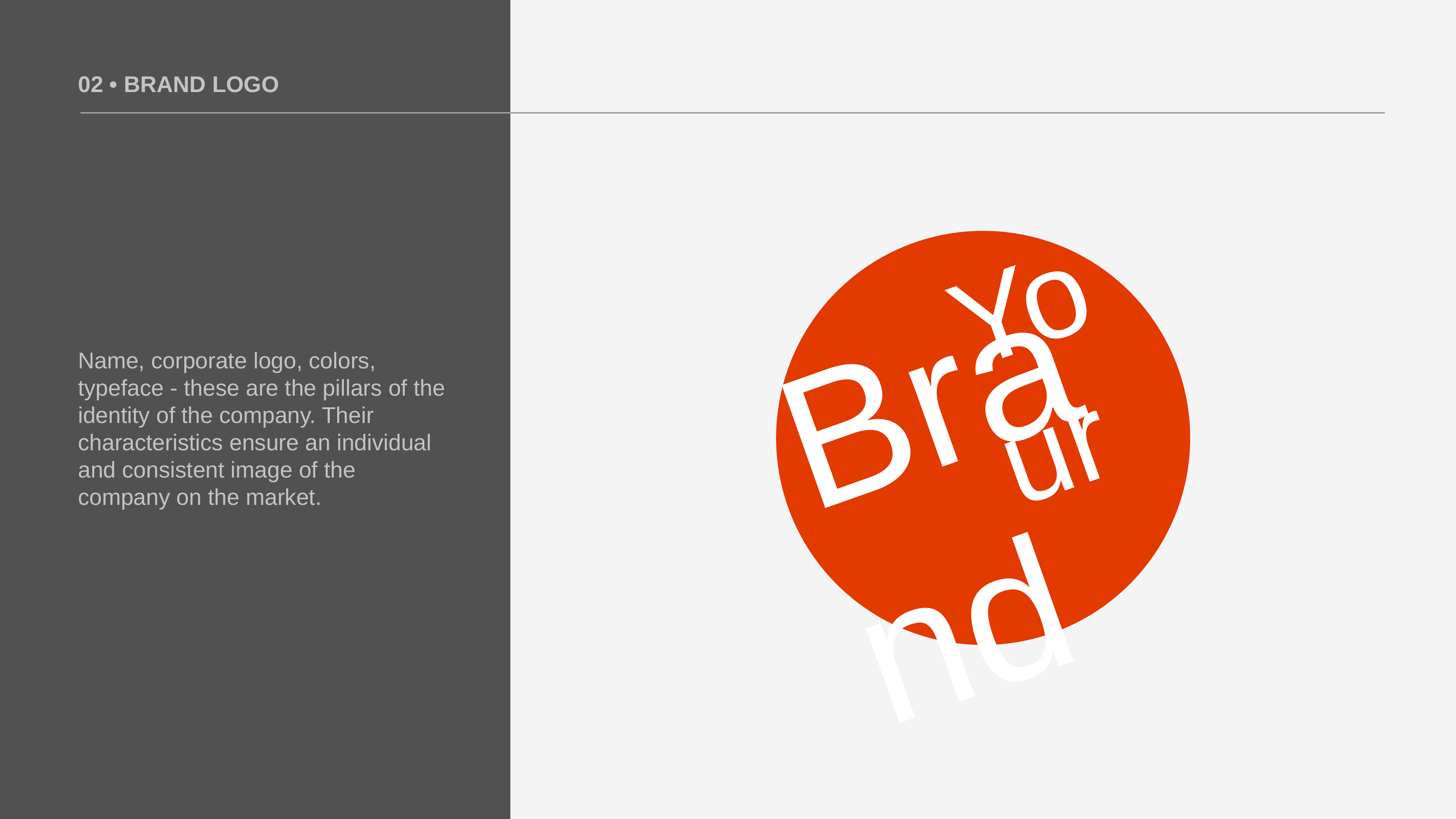

02 • BRAND LOGO

Your
Name, corporate logo, colors, typeface - these are the pillars of the identity of the company. Their characteristics ensure an individual and consistent image of the company on the market.
Brand